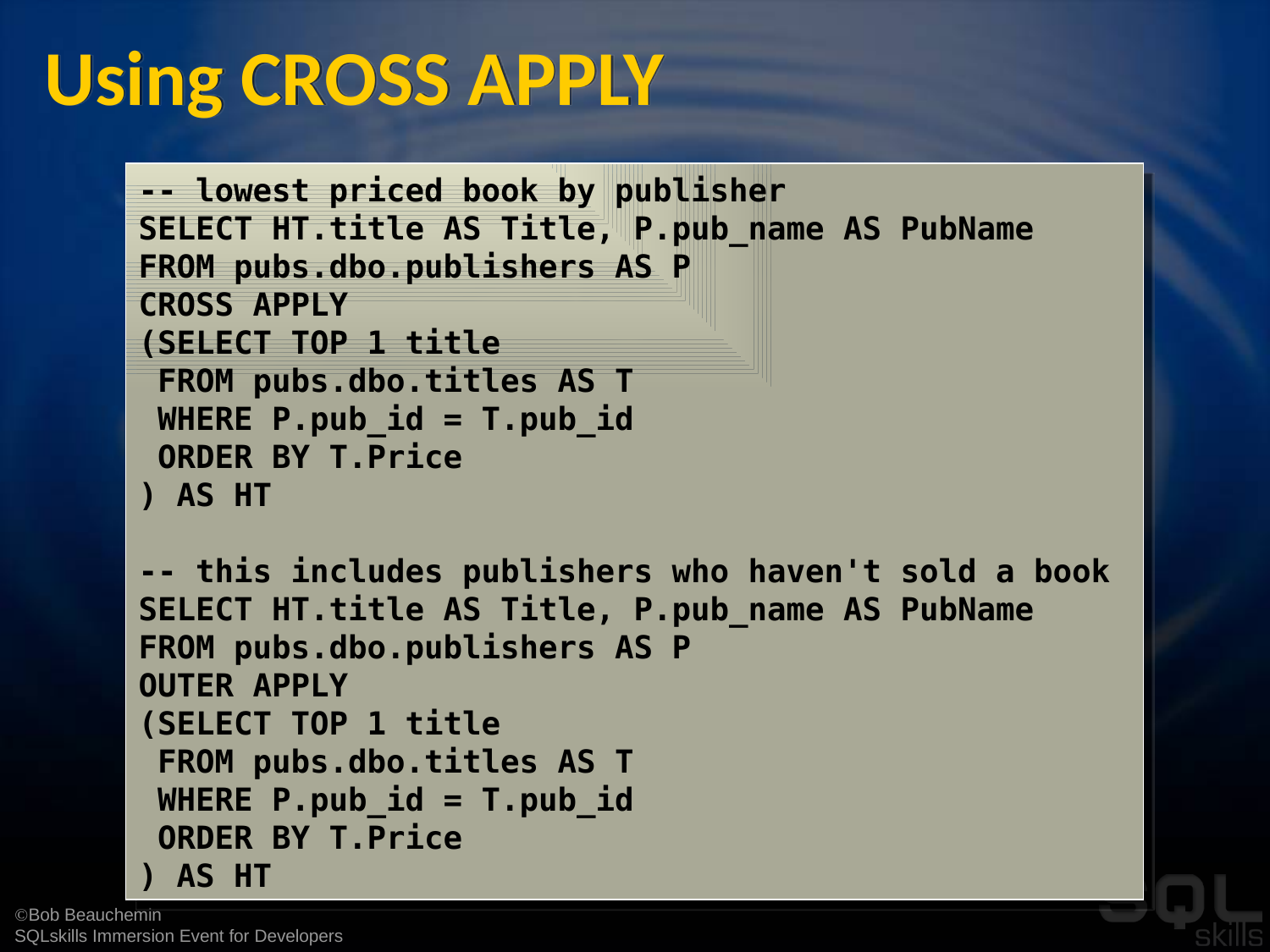

# Using CROSS APPLY
-- lowest priced book by publisher
SELECT HT.title AS Title, P.pub_name AS PubName
FROM pubs.dbo.publishers AS P
CROSS APPLY
(SELECT TOP 1 title
 FROM pubs.dbo.titles AS T
 WHERE P.pub_id = T.pub_id
 ORDER BY T.Price
) AS HT

-- this includes publishers who haven't sold a book
SELECT HT.title AS Title, P.pub_name AS PubName
FROM pubs.dbo.publishers AS P
OUTER APPLY
(SELECT TOP 1 title
 FROM pubs.dbo.titles AS T
 WHERE P.pub_id = T.pub_id
 ORDER BY T.Price
) AS HT